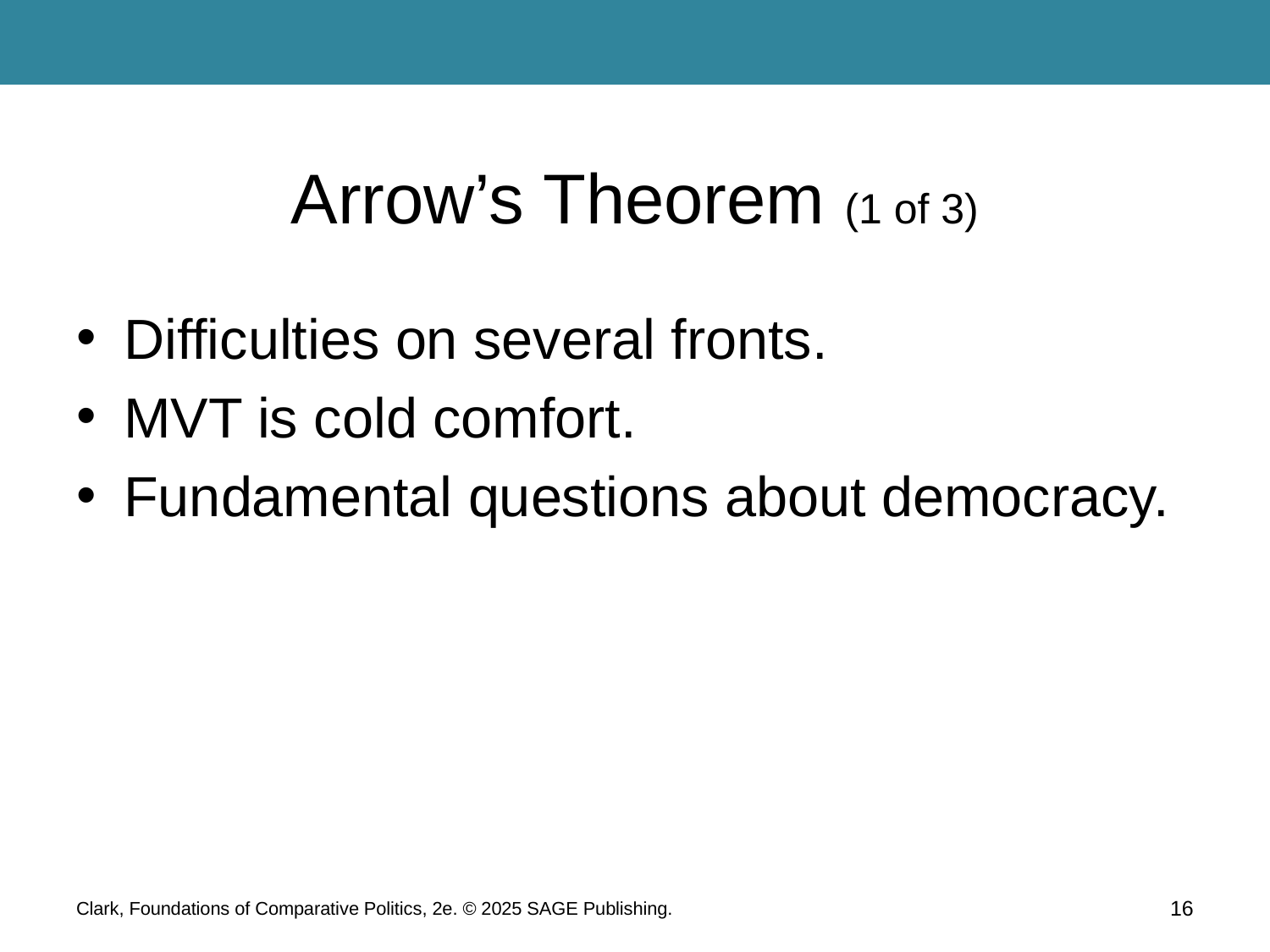

# Arrow’s Theorem (1 of 3)
Difficulties on several fronts.
MVT is cold comfort.
Fundamental questions about democracy.
Clark, Foundations of Comparative Politics, 2e. © 2025 SAGE Publishing.
16